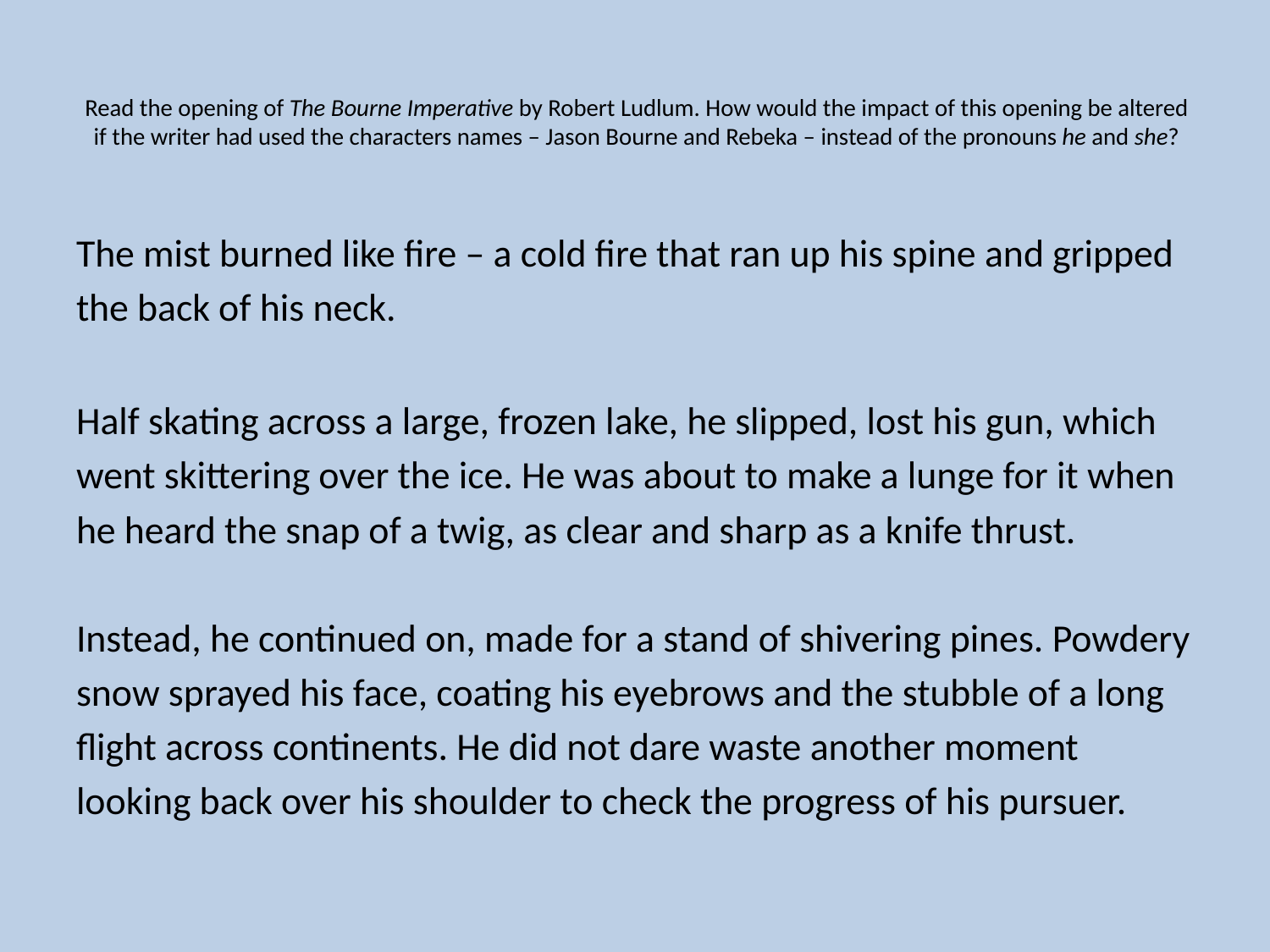

# Read the opening of The Bourne Imperative by Robert Ludlum. How would the impact of this opening be altered if the writer had used the characters names – Jason Bourne and Rebeka – instead of the pronouns he and she?
The mist burned like fire – a cold fire that ran up his spine and gripped
the back of his neck.

Half skating across a large, frozen lake, he slipped, lost his gun, which
went skittering over the ice. He was about to make a lunge for it when
he heard the snap of a twig, as clear and sharp as a knife thrust.

Instead, he continued on, made for a stand of shivering pines. Powdery
snow sprayed his face, coating his eyebrows and the stubble of a long
flight across continents. He did not dare waste another moment
looking back over his shoulder to check the progress of his pursuer.